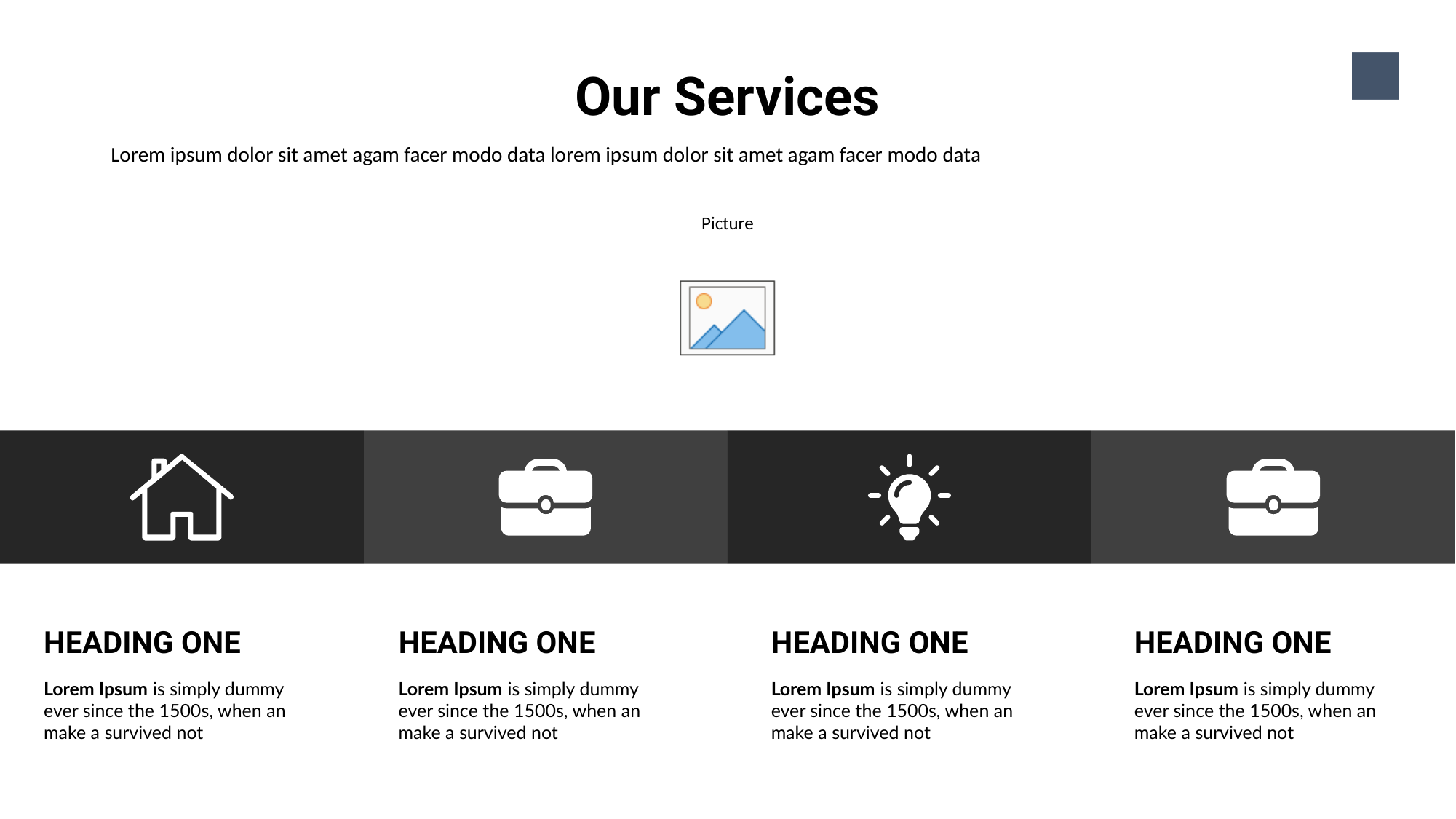

Our Services
6
Our Services
Lorem ipsum dolor sit amet agam facer modo data lorem ipsum dolor sit amet agam facer modo data

Lorem Ipsum is simply dummy text of the printing and typesetting industry. Lorem Ipsum hazs been the industry's standard dummy text ever since the 1500s, when an unknown printer took a galley of remaining essentially unchanged.

HEADING ONE
Lorem Ipsum is simply dummy ever since the 1500s, when an make a survived not
HEADING ONE
Lorem Ipsum is simply dummy ever since the 1500s, when an make a survived not
HEADING ONE
Lorem Ipsum is simply dummy ever since the 1500s, when an make a survived not
HEADING ONE
Lorem Ipsum is simply dummy ever since the 1500s, when an make a survived not